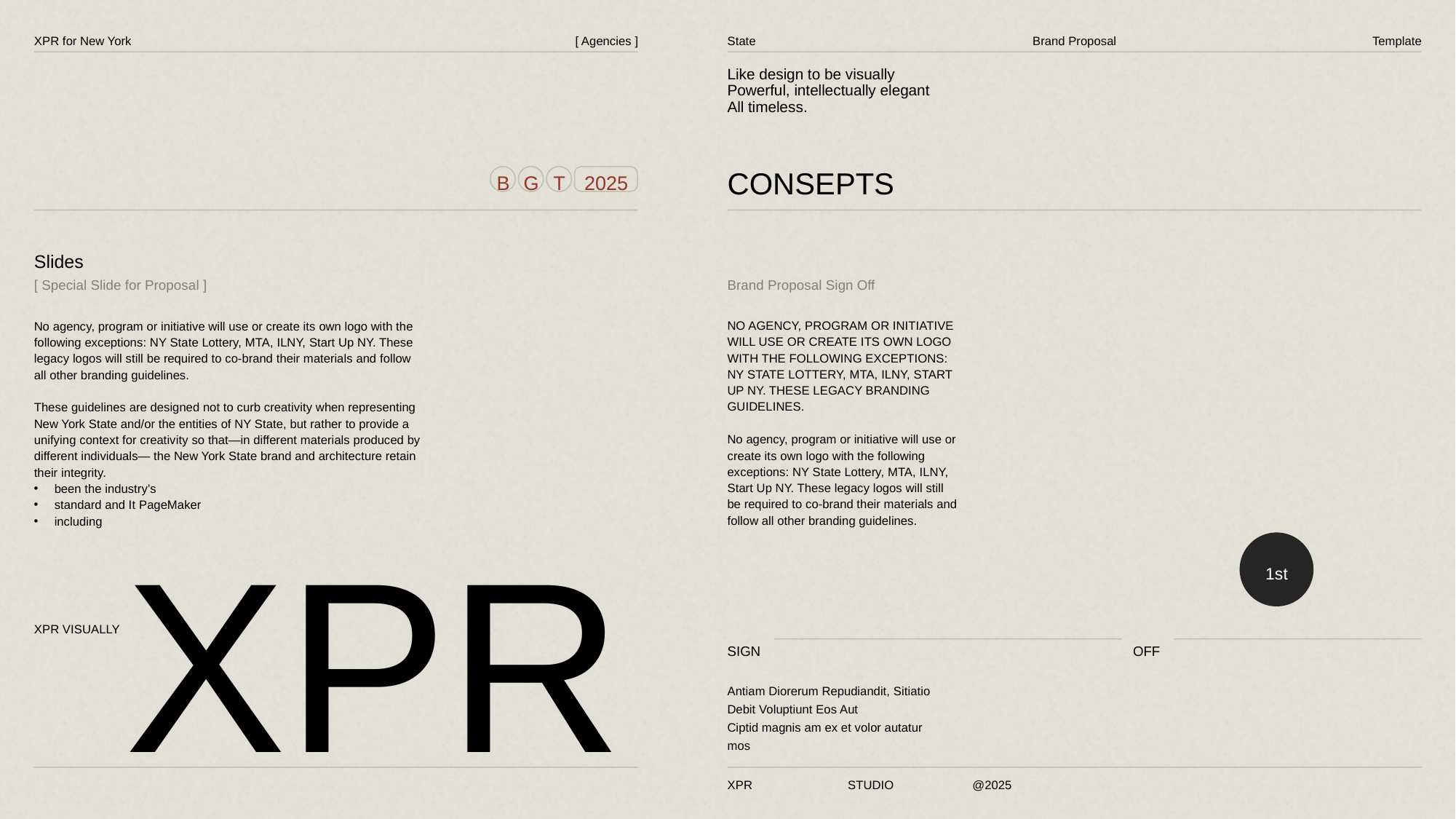

XPR for New York
[ Agencies ]
State
Brand Proposal
Template
Like design to be visually
Powerful, intellectually elegant
All timeless.
CONSEPTS
2025
B
G
T

Slides
[ Special Slide for Proposal ]
Brand Proposal Sign Off
NO AGENCY, PROGRAM OR INITIATIVE WILL USE OR CREATE ITS OWN LOGO WITH THE FOLLOWING EXCEPTIONS: NY STATE LOTTERY, MTA, ILNY, START UP NY. THESE LEGACY BRANDING GUIDELINES.

No agency, program or initiative will use or create its own logo with the following exceptions: NY State Lottery, MTA, ILNY, Start Up NY. These legacy logos will still be required to co-brand their materials and follow all other branding guidelines.

No agency, program or initiative will use or create its own logo with the following exceptions: NY State Lottery, MTA, ILNY, Start Up NY. These legacy logos will still be required to co-brand their materials and follow all other branding guidelines.

These guidelines are designed not to curb creativity when representing New York State and/or the entities of NY State, but rather to provide a unifying context for creativity so that—in different materials produced by different individuals— the New York State brand and architecture retain their integrity.
been the industry’s
standard and It PageMaker
including
XPR

1st
XPR VISUALLY
SIGN
OFF
Antiam Diorerum Repudiandit, Sitiatio Debit Voluptiunt Eos Aut
Ciptid magnis am ex et volor autatur mos
XPR
STUDIO
@2025